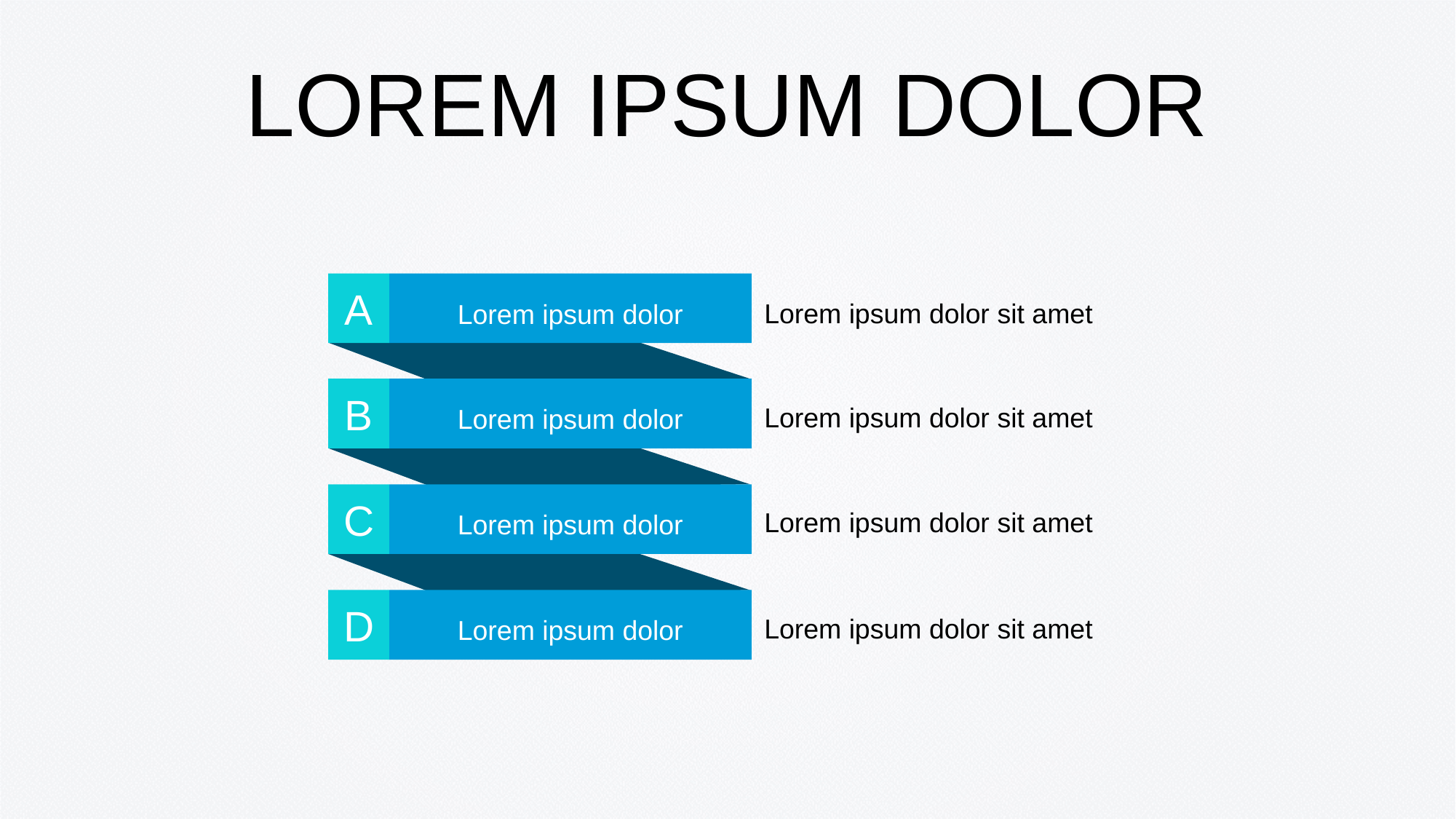

# LOREM IPSUM DOLOR
A
Lorem ipsum dolor
Lorem ipsum dolor sit amet

Lorem ipsum dolor sit amet
B
Lorem ipsum dolor

Lorem ipsum dolor sit amet
C
Lorem ipsum dolor

Lorem ipsum dolor sit amet
D
Lorem ipsum dolor